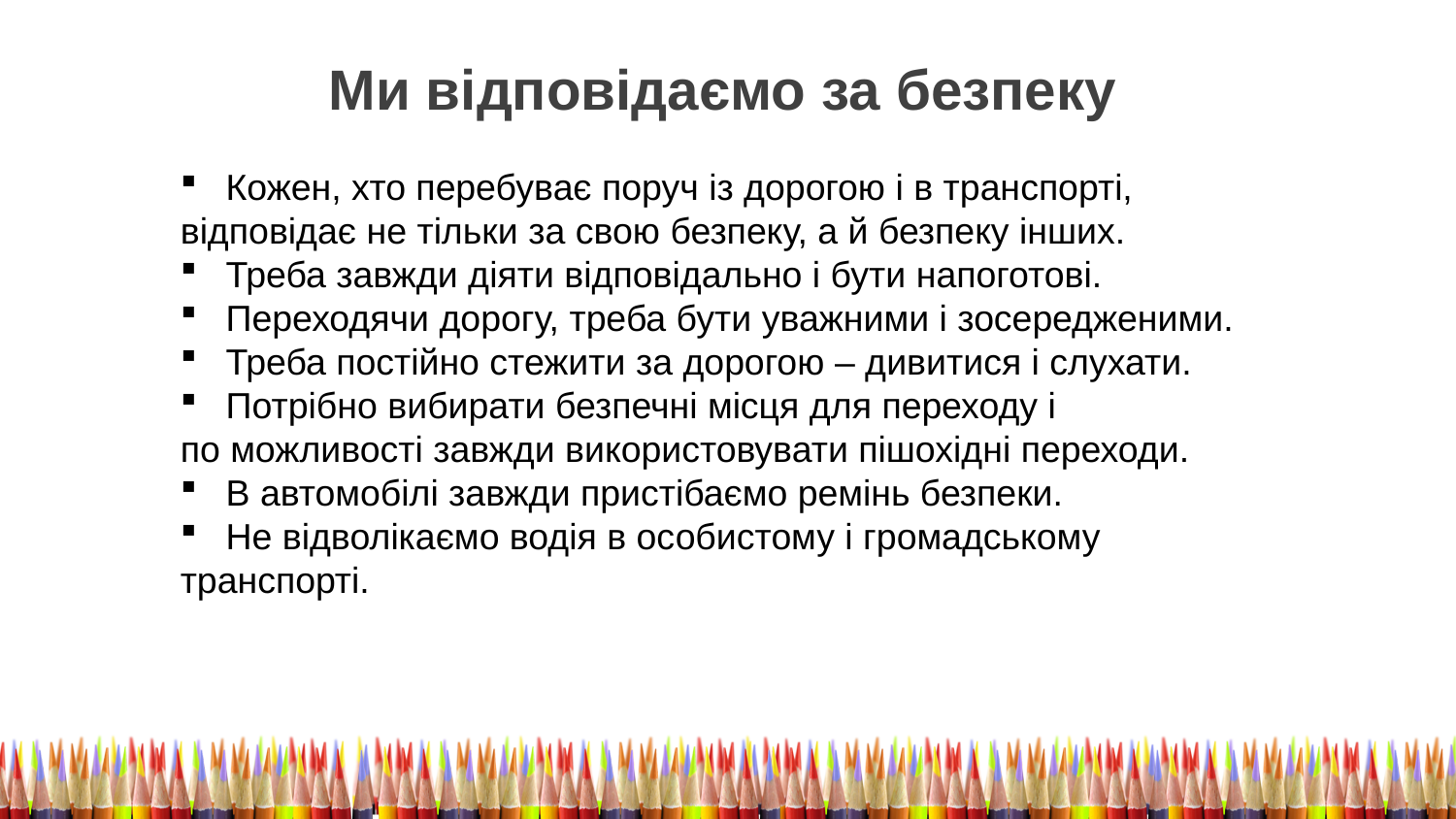

Ми відповідаємо за безпеку
Кожен, хто перебуває поруч із дорогою і в транспорті,
відповідає не тільки за свою безпеку, а й безпеку інших.
Треба завжди діяти відповідально і бути напоготові.
Переходячи дорогу, треба бути уважними і зосередженими.
Треба постійно стежити за дорогою – дивитися і слухати.
Потрібно вибирати безпечні місця для переходу і
по можливості завжди використовувати пішохідні переходи.
В автомобілі завжди пристібаємо ремінь безпеки.
Не відволікаємо водія в особистому і громадському
транспорті.